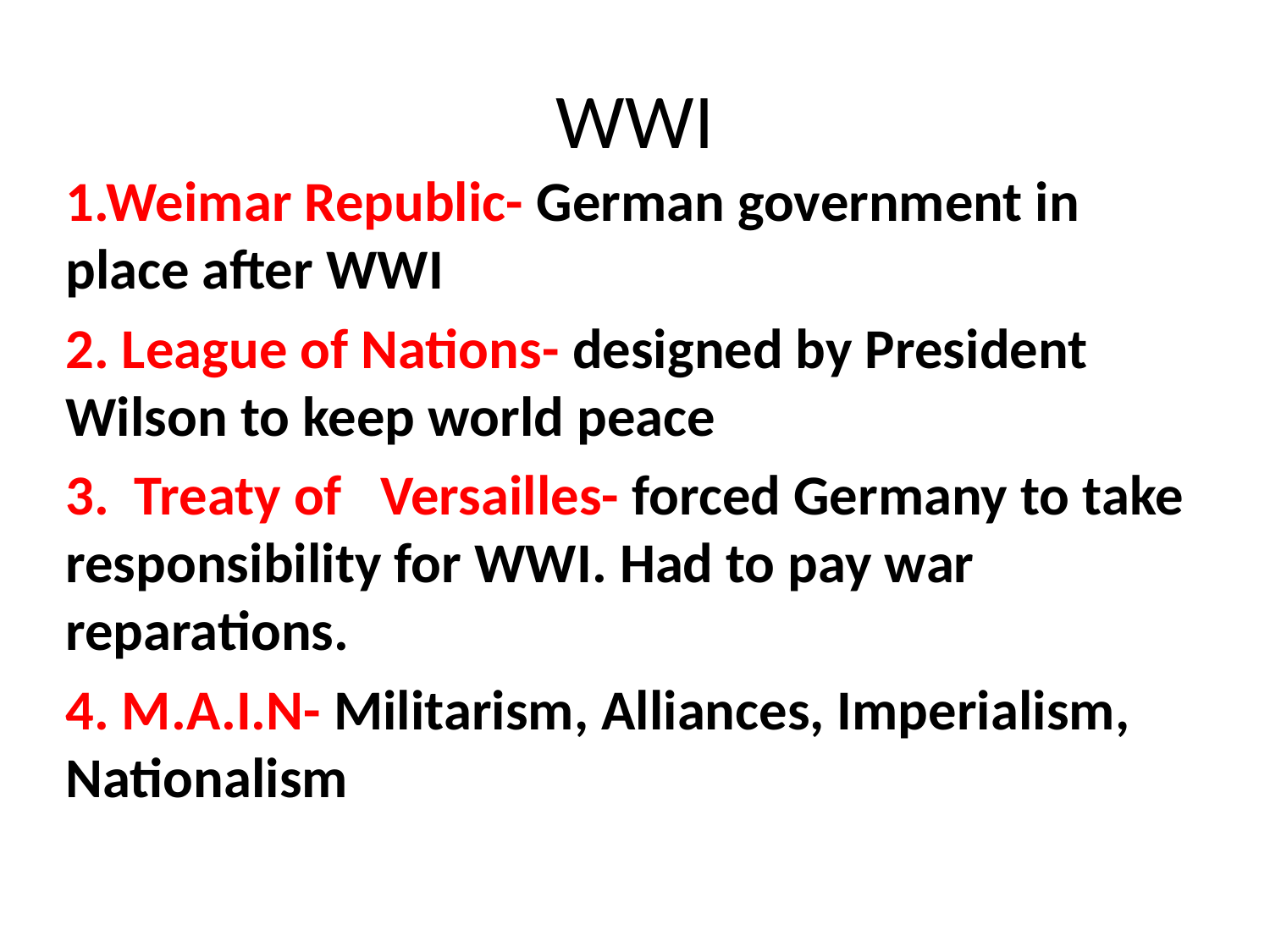

# WWI
1.Weimar Republic- German government in place after WWI
2. League of Nations- designed by President Wilson to keep world peace
3.  Treaty of   Versailles- forced Germany to take responsibility for WWI. Had to pay war reparations.
4. M.A.I.N- Militarism, Alliances, Imperialism, Nationalism